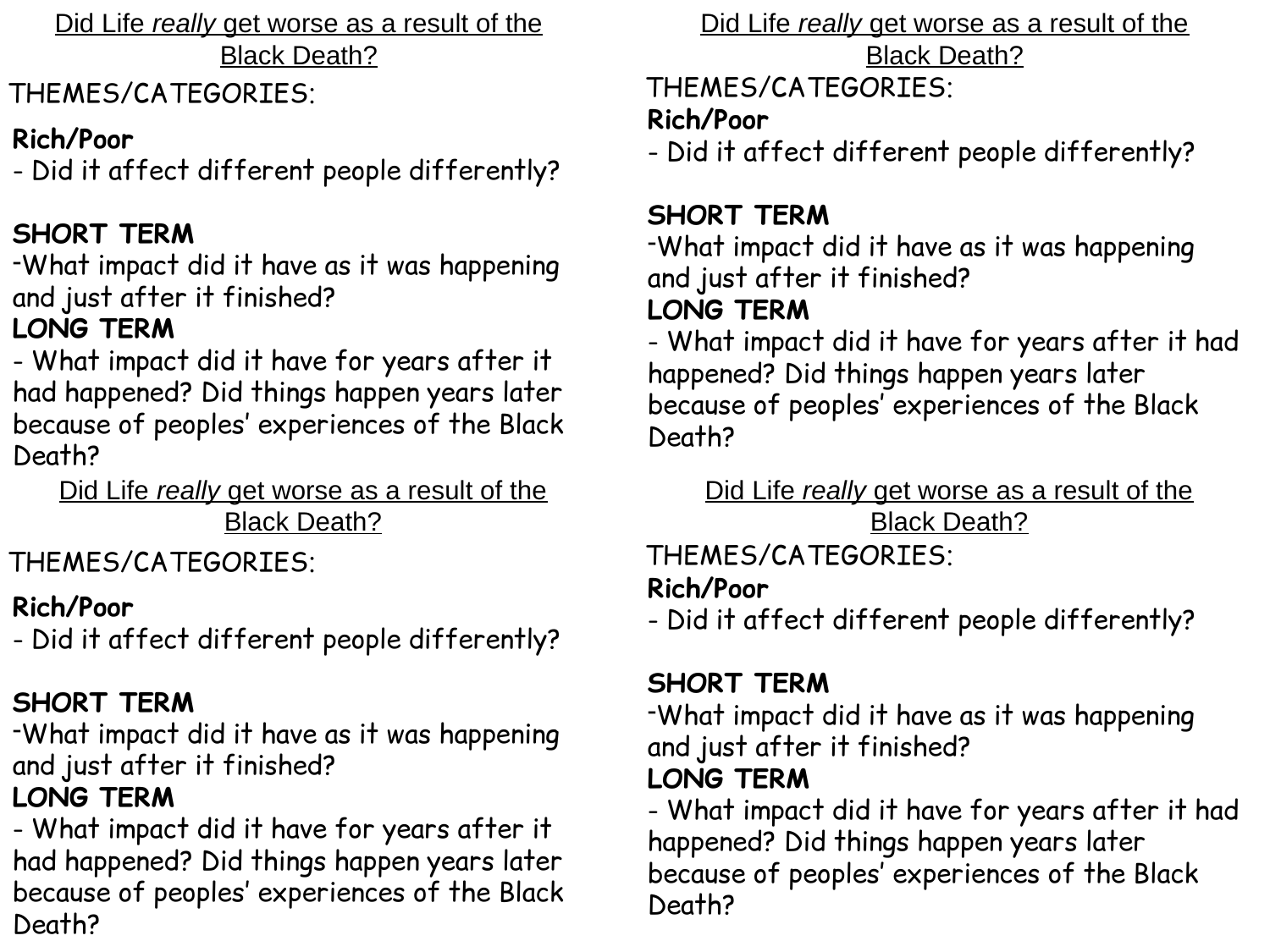

Did Life really get worse as a result of the Black Death?
Did Life really get worse as a result of the Black Death?
THEMES/CATEGORIES:

THEMES/CATEGORIES:

Rich/Poor
- Did it affect different people differently?

SHORT TERM
What impact did it have as it was happening and just after it finished?
LONG TERM
- What impact did it have for years after it had happened? Did things happen years later because of peoples’ experiences of the Black Death?

Rich/Poor
- Did it affect different people differently?

SHORT TERM
What impact did it have as it was happening and just after it finished?
LONG TERM
- What impact did it have for years after it had happened? Did things happen years later because of peoples’ experiences of the Black Death?

Did Life really get worse as a result of the Black Death?
Did Life really get worse as a result of the Black Death?
THEMES/CATEGORIES:

THEMES/CATEGORIES:

Rich/Poor
- Did it affect different people differently?

SHORT TERM
What impact did it have as it was happening and just after it finished?
LONG TERM
- What impact did it have for years after it had happened? Did things happen years later because of peoples’ experiences of the Black Death?

Rich/Poor
- Did it affect different people differently?

SHORT TERM
What impact did it have as it was happening and just after it finished?
LONG TERM
- What impact did it have for years after it had happened? Did things happen years later because of peoples’ experiences of the Black Death?